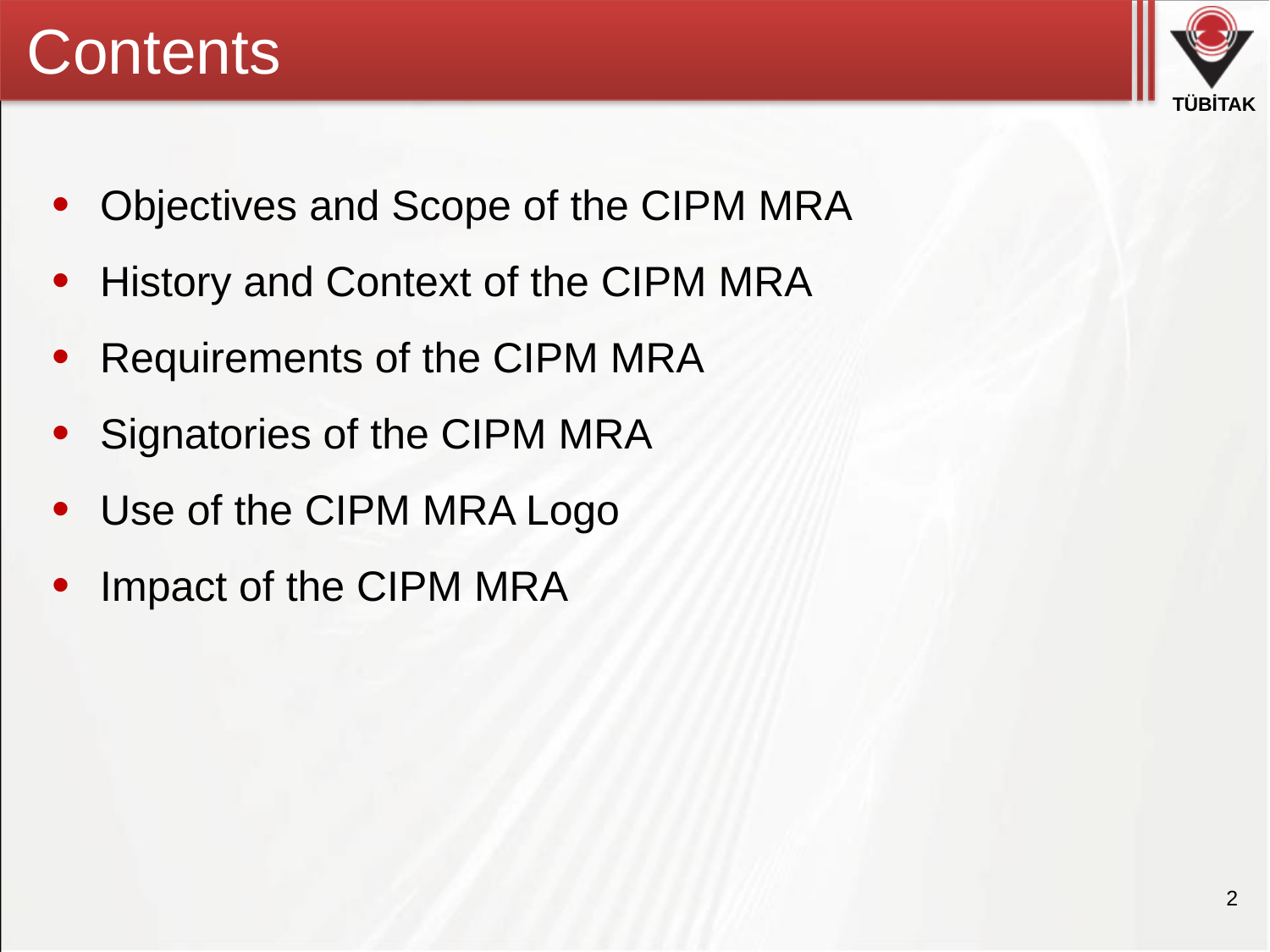

# Contents
Objectives and Scope of the CIPM MRA
History and Context of the CIPM MRA
Requirements of the CIPM MRA
Signatories of the CIPM MRA
Use of the CIPM MRA Logo
Impact of the CIPM MRA

2